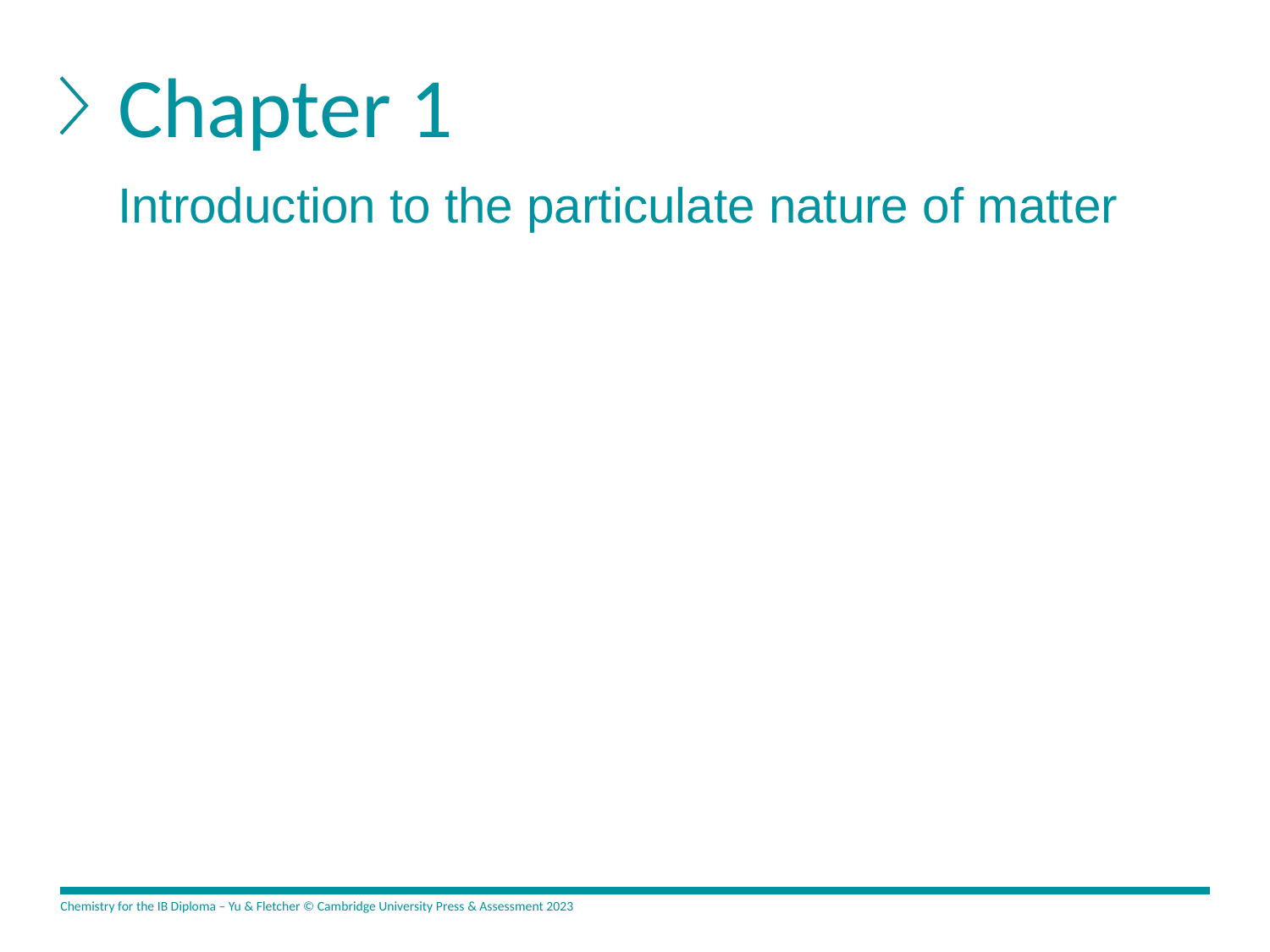

# Chapter 1
Introduction to the particulate nature of matter